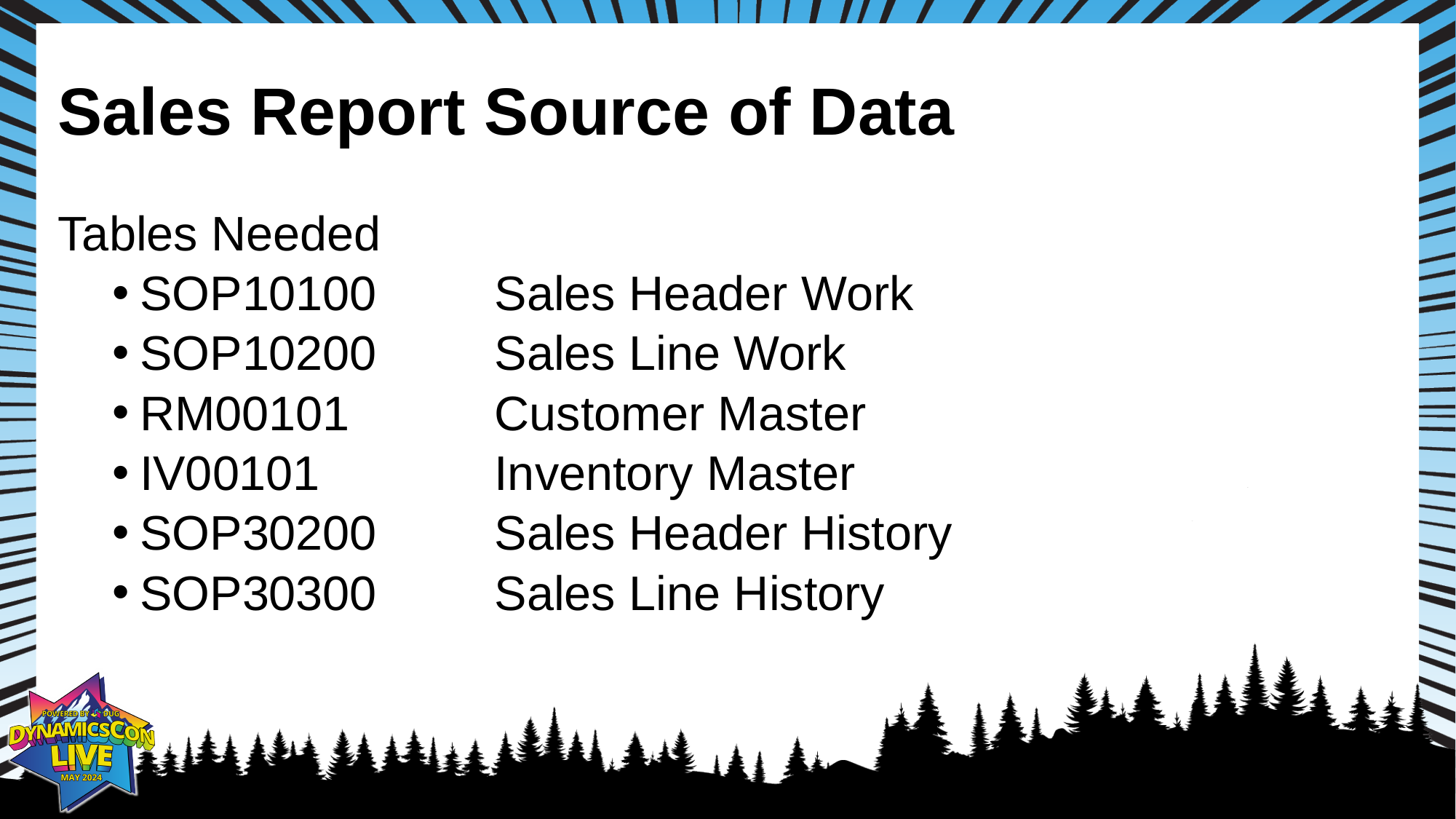

# Sales Report Source of Data
Tables Needed
SOP10100	Sales Header Work
SOP10200	Sales Line Work
RM00101	Customer Master
IV00101	Inventory Master
SOP30200	Sales Header History
SOP30300	Sales Line History